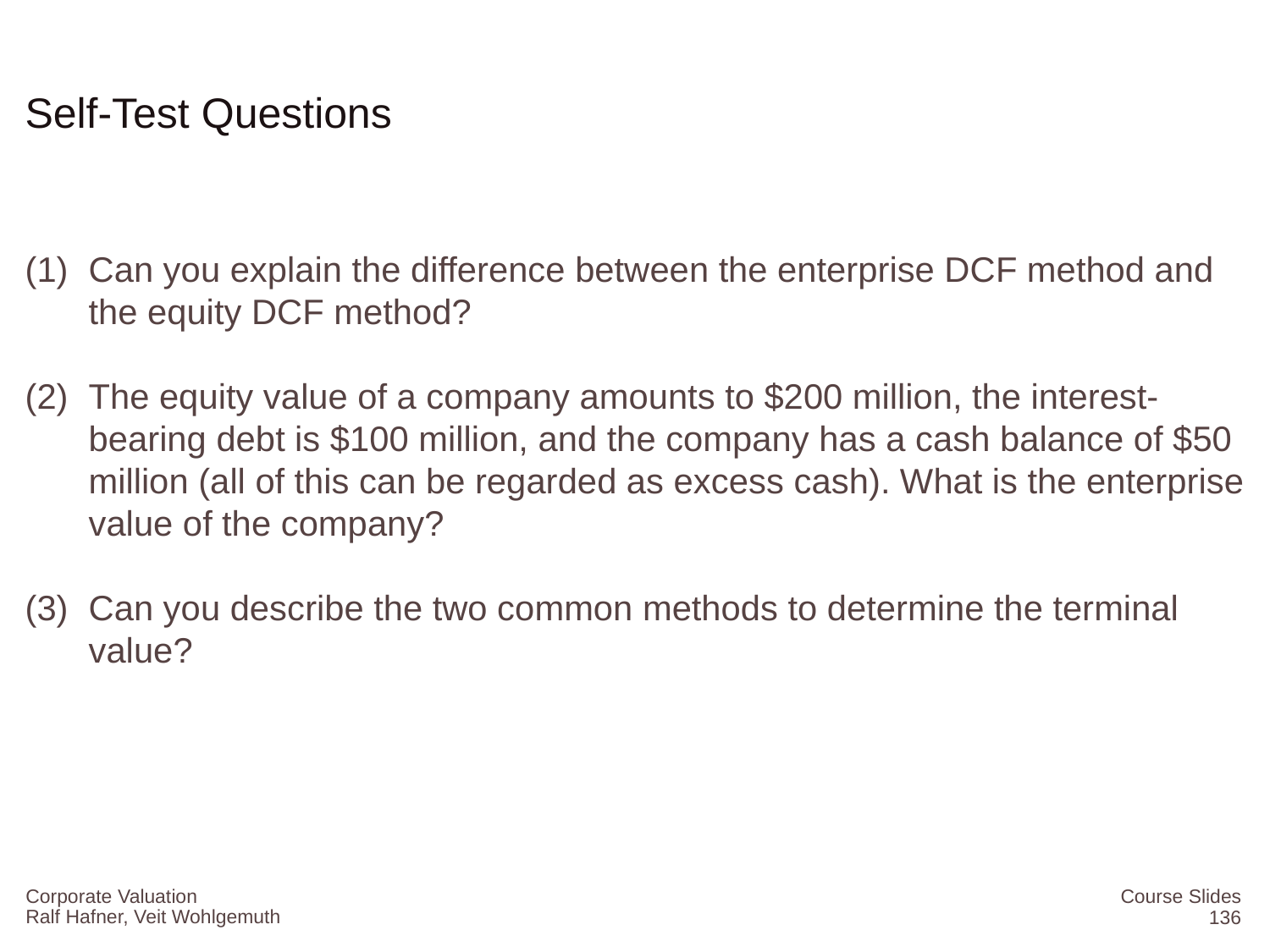

# Self-Test Questions
Can you explain the difference between the enterprise DCF method and the equity DCF method?

The equity value of a company amounts to $200 million, the interest-bearing debt is $100 million, and the company has a cash balance of $50 million (all of this can be regarded as excess cash). What is the enterprise value of the company?

Can you describe the two common methods to determine the terminal value?
Corporate Valuation
Course Slides
136